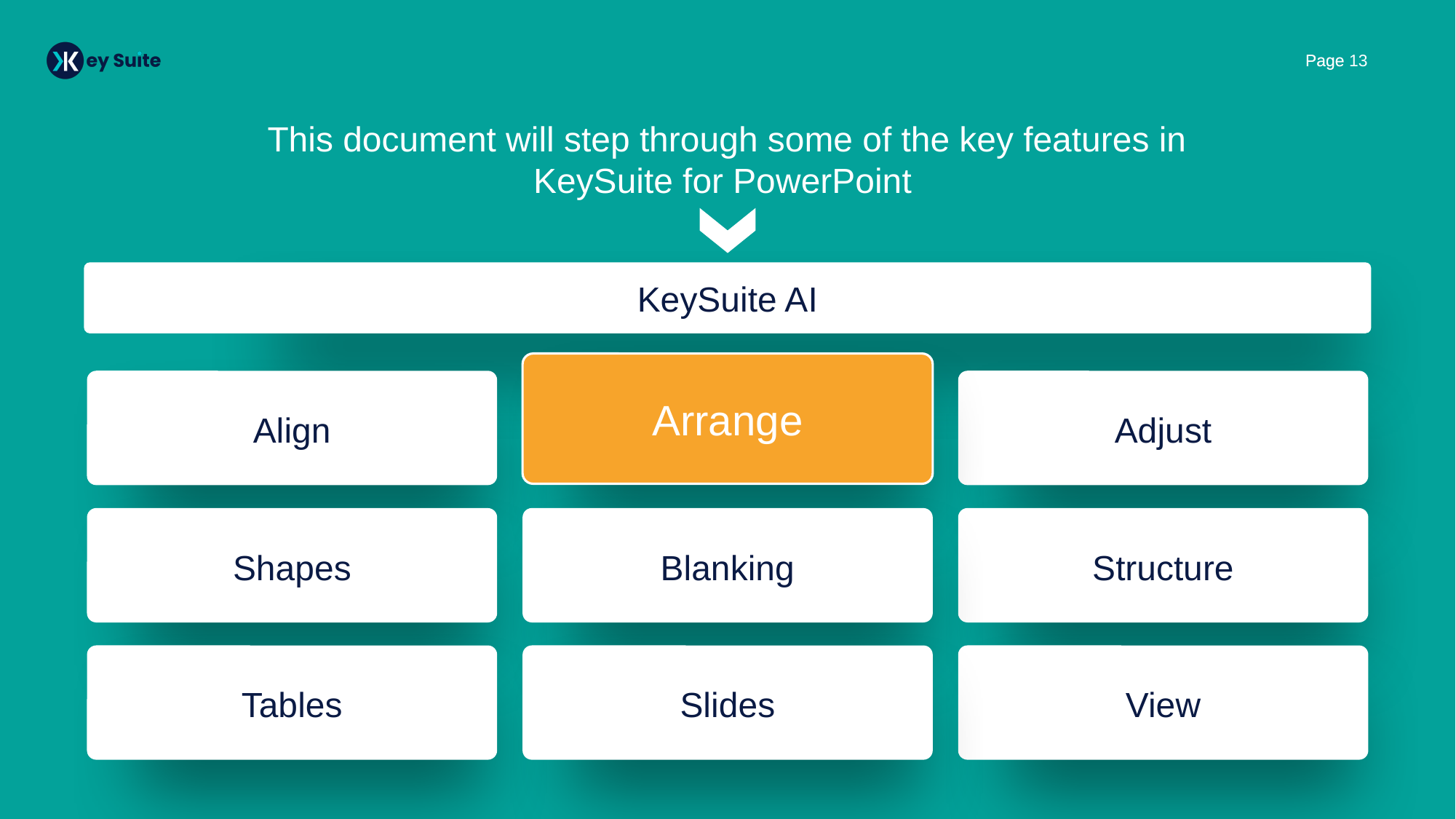

This document will step through some of the key features in KeySuite for PowerPoint

KeySuite AI

Arrange
Align
Adjust

Shapes
Blanking
Structure

Tables
Slides
View